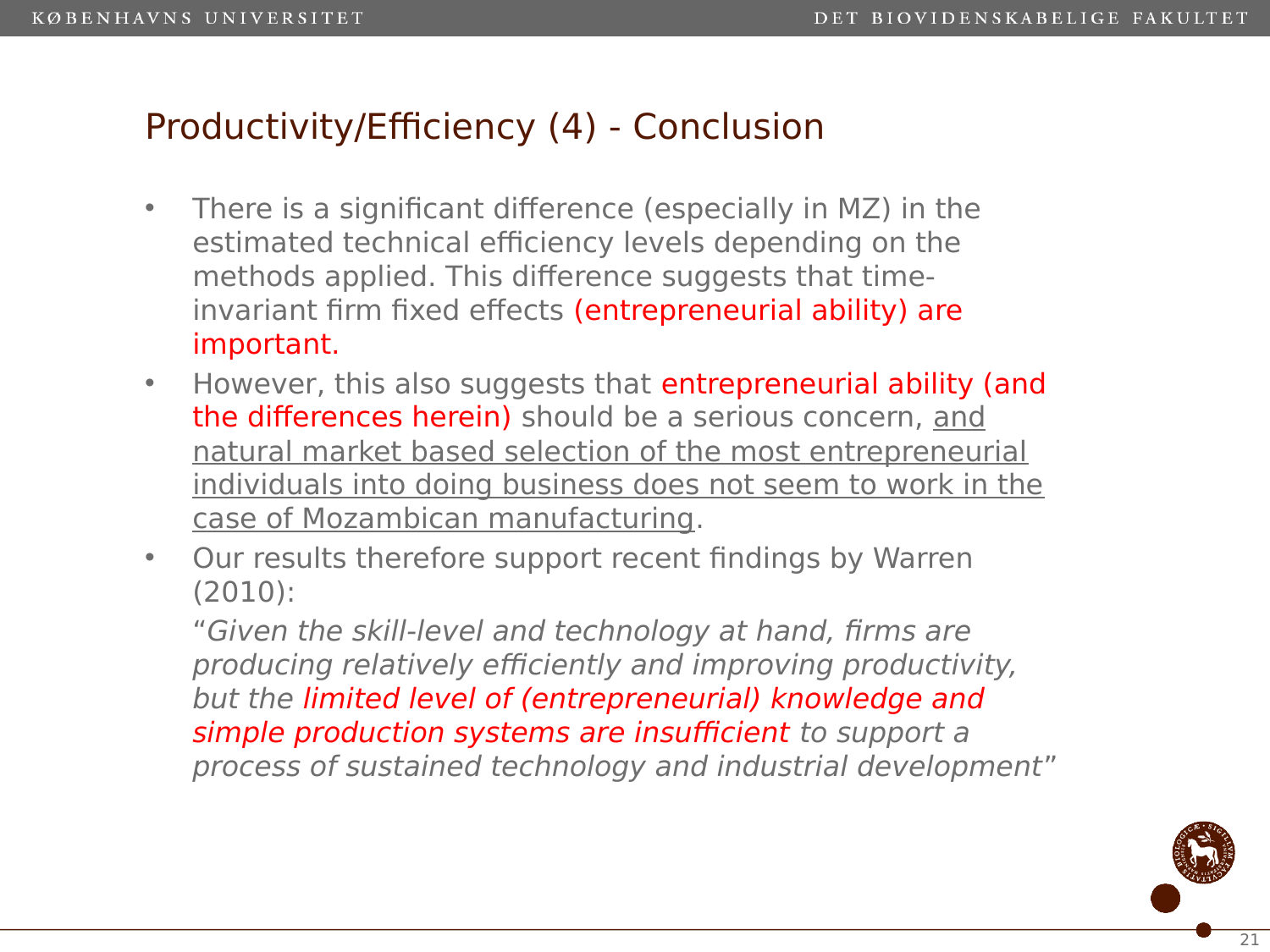

# Productivity/Efficiency (4) - Conclusion
There is a significant difference (especially in MZ) in the estimated technical efficiency levels depending on the methods applied. This difference suggests that time-invariant firm fixed effects (entrepreneurial ability) are important.
However, this also suggests that entrepreneurial ability (and the differences herein) should be a serious concern, and natural market based selection of the most entrepreneurial individuals into doing business does not seem to work in the case of Mozambican manufacturing.
Our results therefore support recent findings by Warren (2010):
	“Given the skill-level and technology at hand, firms are producing relatively efficiently and improving productivity, but the limited level of (entrepreneurial) knowledge and simple production systems are insufficient to support a process of sustained technology and industrial development”